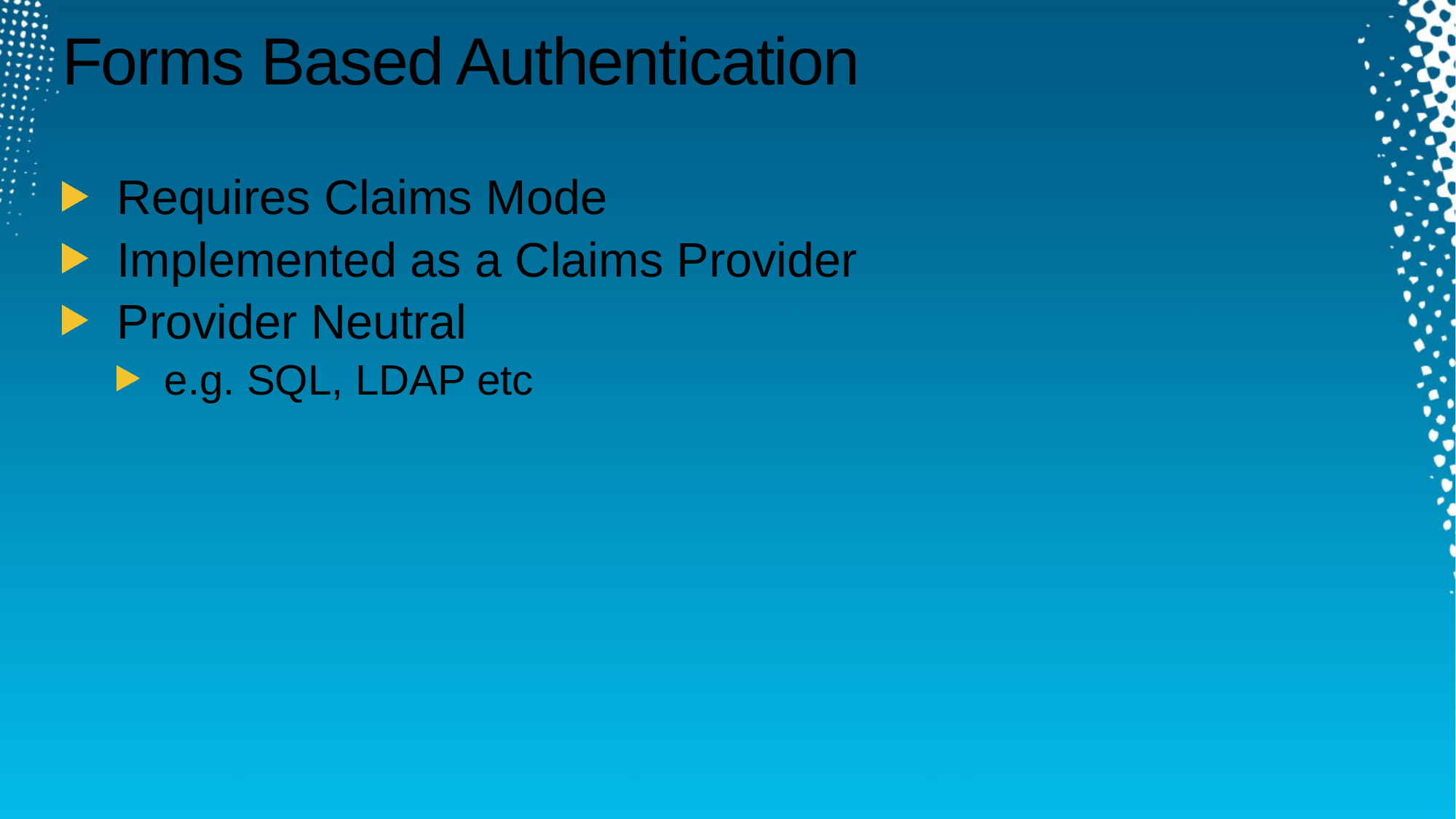

# Forms Based Authentication
Requires Claims Mode
Implemented as a Claims Provider
Provider Neutral
e.g. SQL, LDAP etc